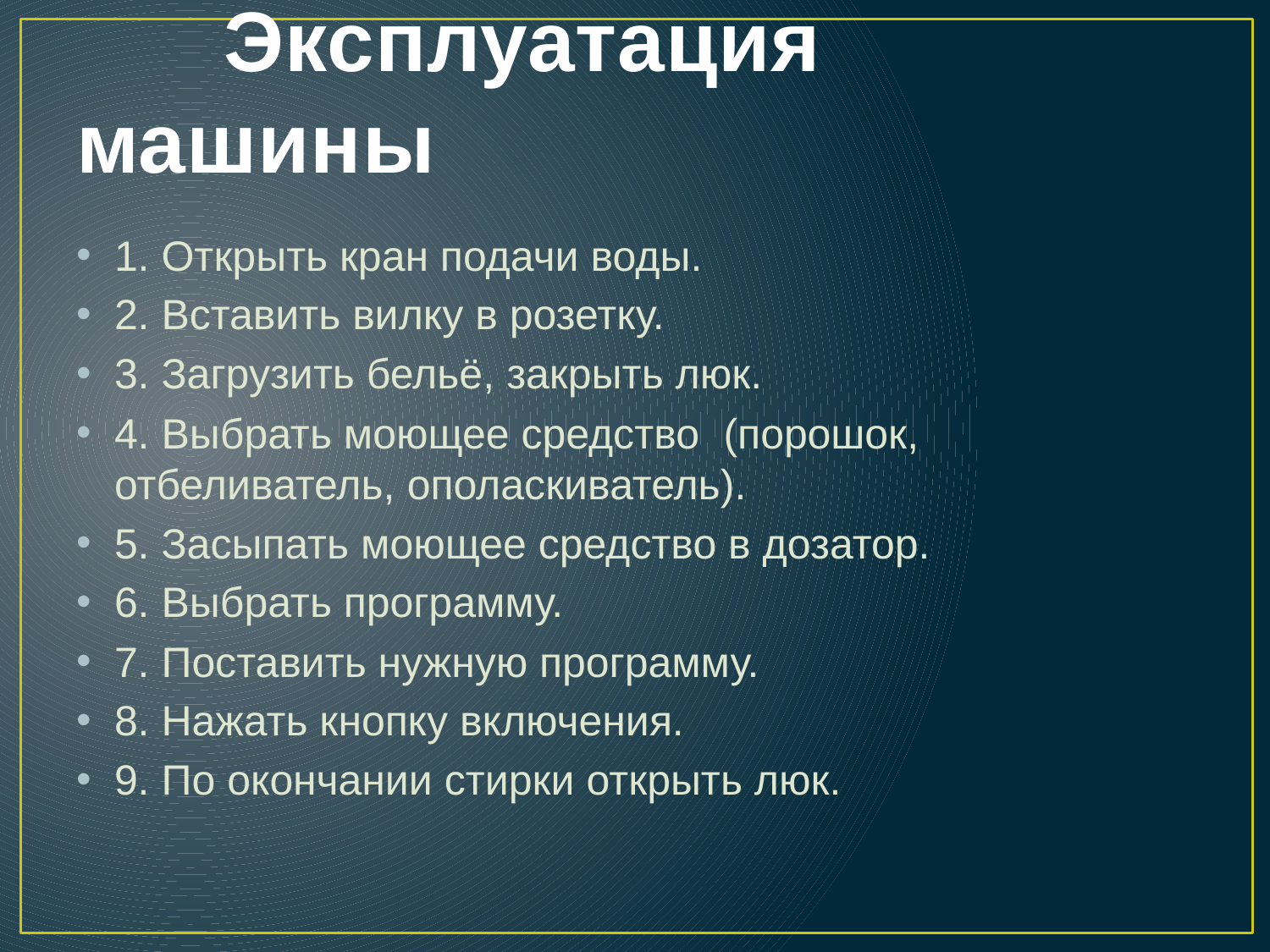

# Эксплуатация машины
1. Открыть кран подачи воды.
2. Вставить вилку в розетку.
3. Загрузить бельё, закрыть люк.
4. Выбрать моющее средство  (порошок, отбеливатель, ополаскиватель).
5. Засыпать моющее средство в дозатор.
6. Выбрать программу.
7. Поставить нужную программу.
8. Нажать кнопку включения.
9. По окончании стирки открыть люк.